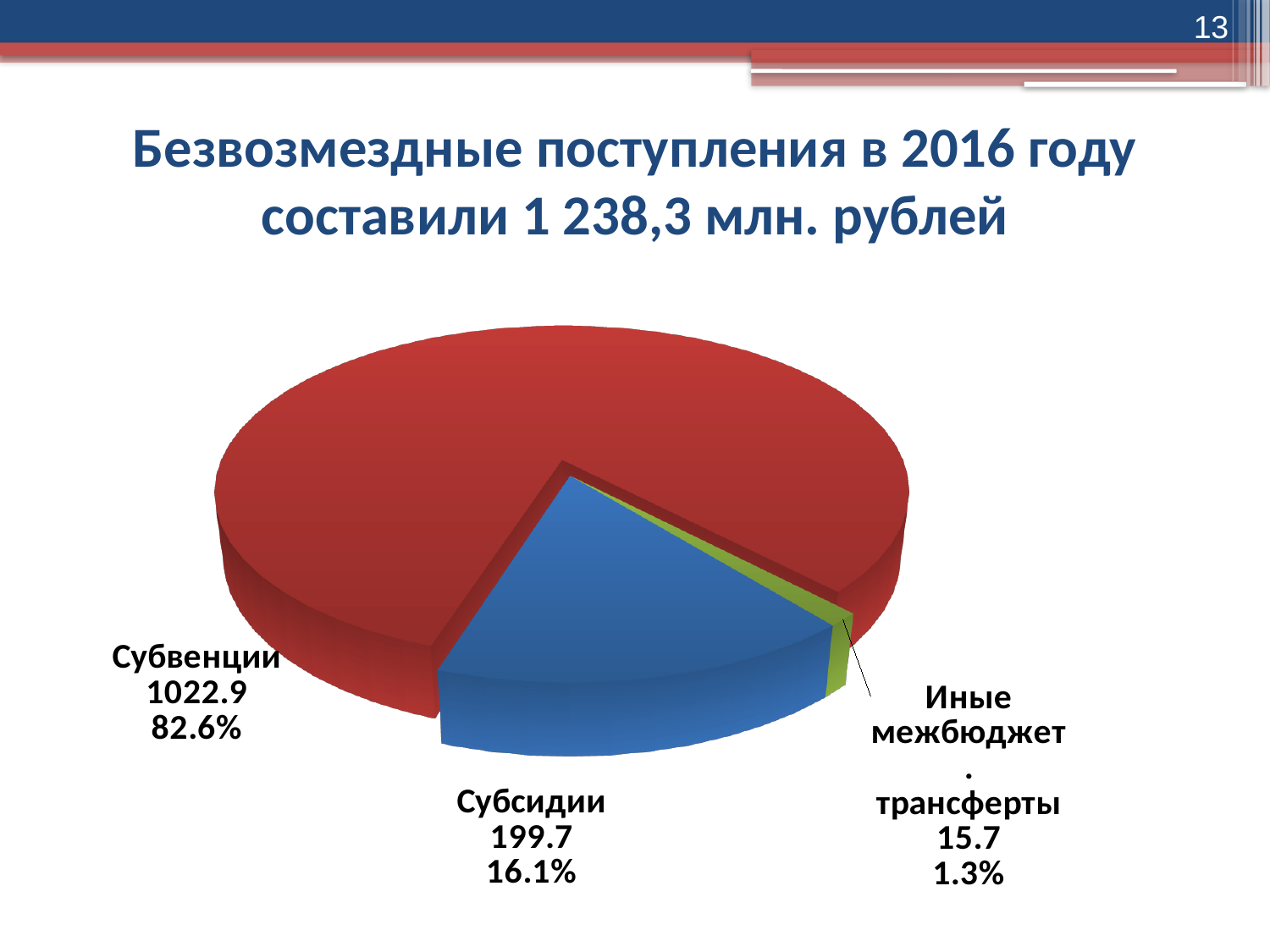

13
# Безвозмездные поступления в 2016 году составили 1 238,3 млн. рублей

[unsupported chart]